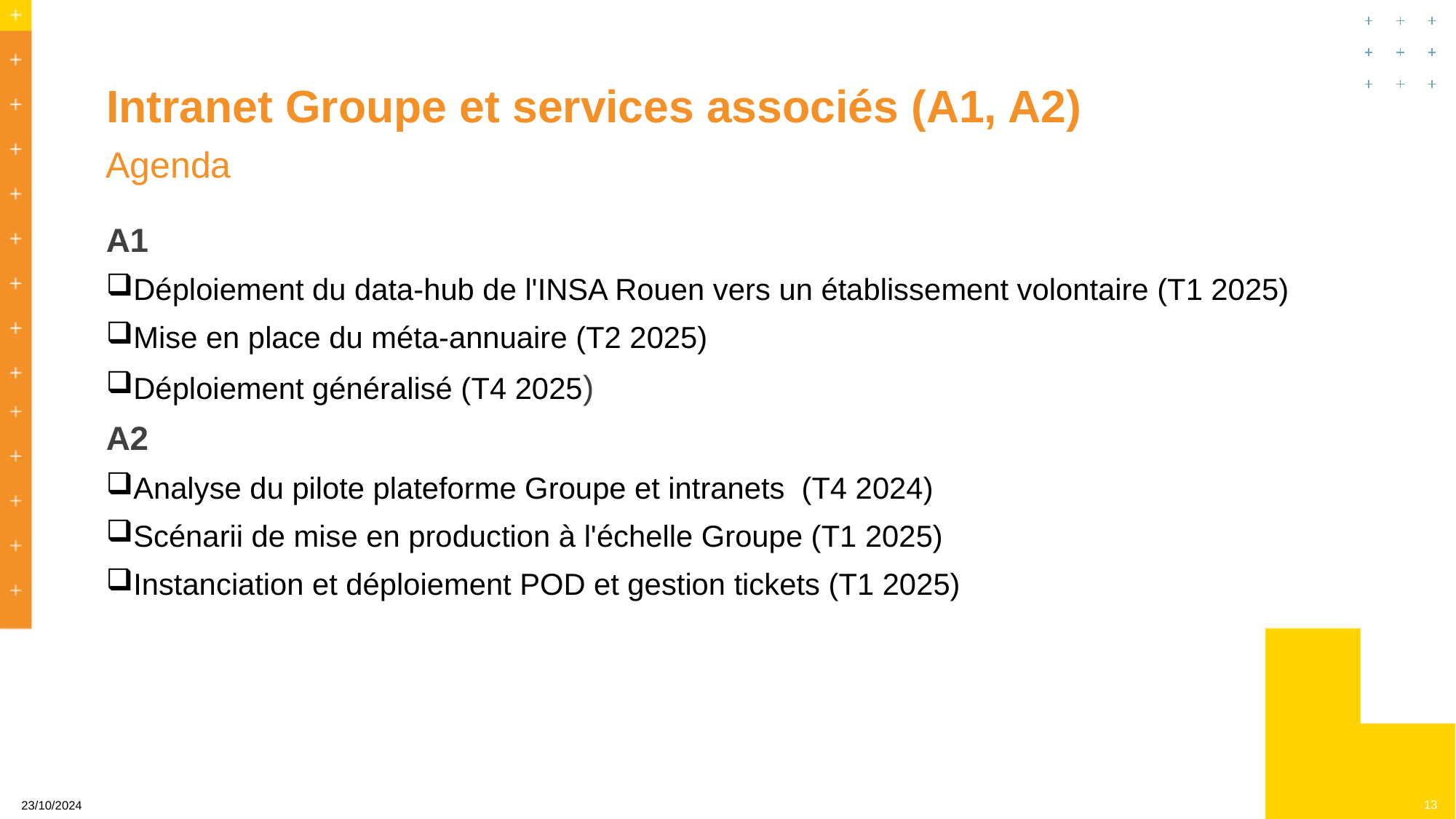

# Intranet Groupe et services associés (A1, A2)
Agenda

A1
Déploiement du data-hub de l'INSA Rouen vers un établissement volontaire (T1 2025)
Mise en place du méta-annuaire (T2 2025)
Déploiement généralisé (T4 2025)
A2
Analyse du pilote plateforme Groupe et intranets  (T4 2024)
Scénarii de mise en production à l'échelle Groupe (T1 2025)
Instanciation et déploiement POD et gestion tickets (T1 2025)

13
23/10/2024